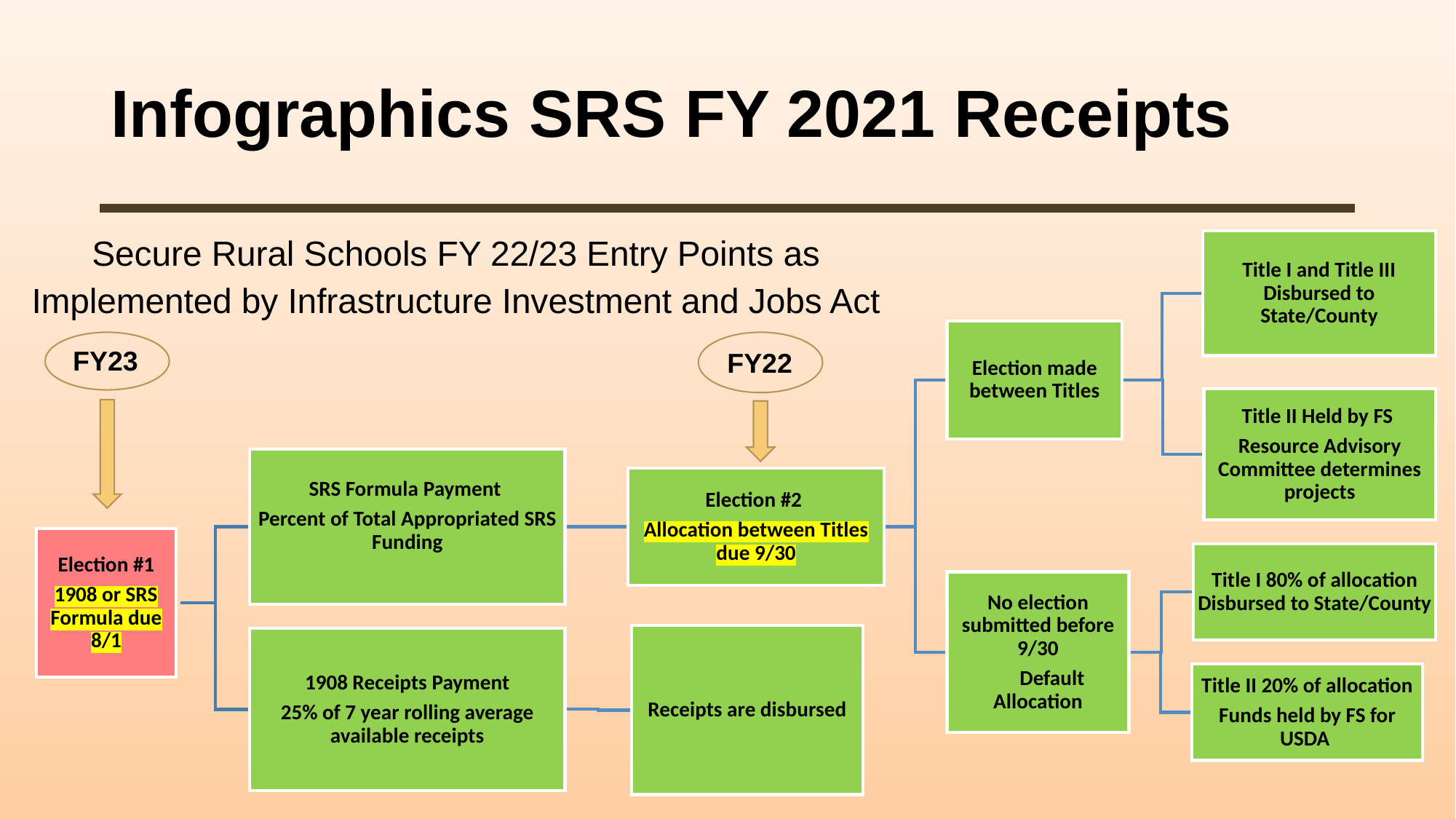

# Infographics SRS FY 2021 Receipts
Secure Rural Schools FY 22/23 Entry Points as Implemented by Infrastructure Investment and Jobs Act

Election #1
1908 or SRS Formula due 8/1
SRS Formula Payment
Percent of Total Appropriated SRS Funding

Election #2
Allocation between Titles due 9/30
Election made between Titles
Title I and Title III Disbursed to State/County
Title II Held by FS
Resource Advisory Committee determines projects
No election submitted before 9/30
      Default Allocation
Title I 80% of allocation Disbursed to State/County
Title II 20% of allocation
Funds held by FS for USDA
1908 Receipts Payment
25% of 7 year rolling average available receipts
Receipts are disbursed

FY23

FY22